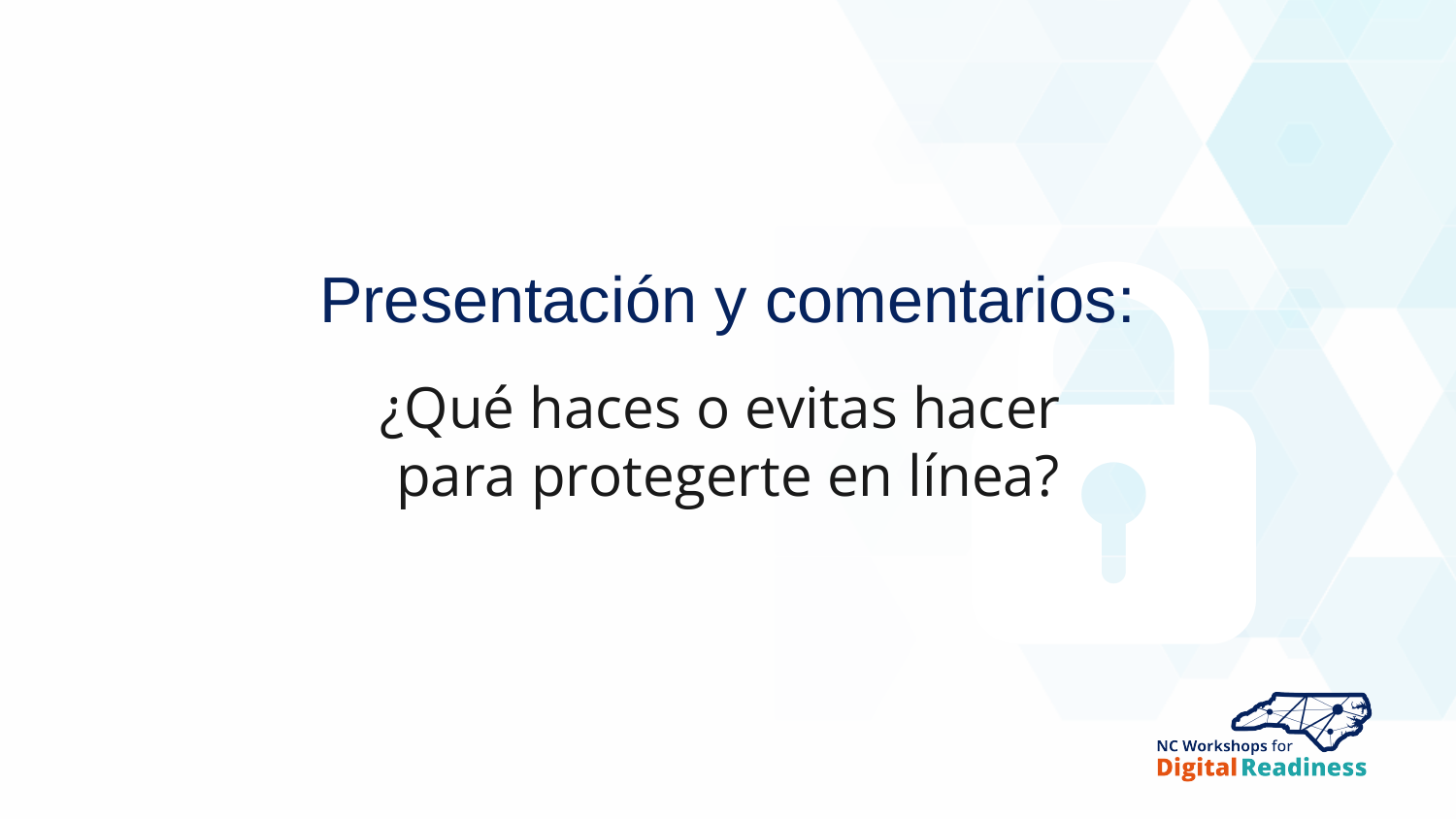

Presentación y comentarios:
¿Qué haces o evitas hacer
para protegerte en línea?